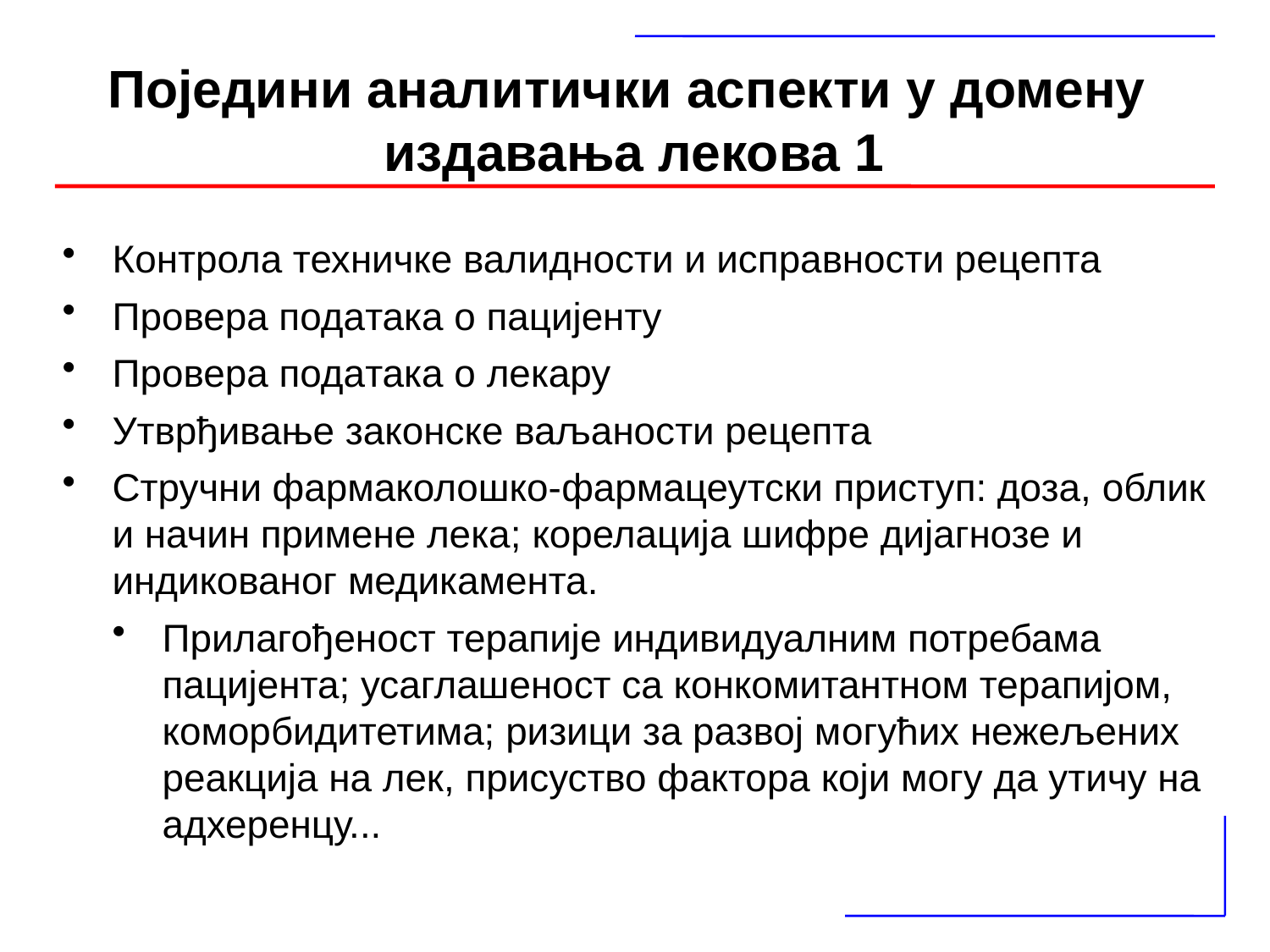

# Поједини аналитички аспекти у домену издавања лекова 1
Контрола техничке валидности и исправности рецепта
Провера података о пацијенту
Провера података о лекару
Утврђивање законске ваљаности рецепта
Стручни фармаколошко-фармацеутски приступ: доза, облик и начин примене лека; корелација шифре дијагнозе и индикованог медикамента.
Прилагођеност терапије индивидуалним потребама пацијента; усаглашеност са конкомитантном терапијом, коморбидитетима; ризици за развој могућих нежељених реакција на лек, присуство фактора који могу да утичу на адхеренцу...